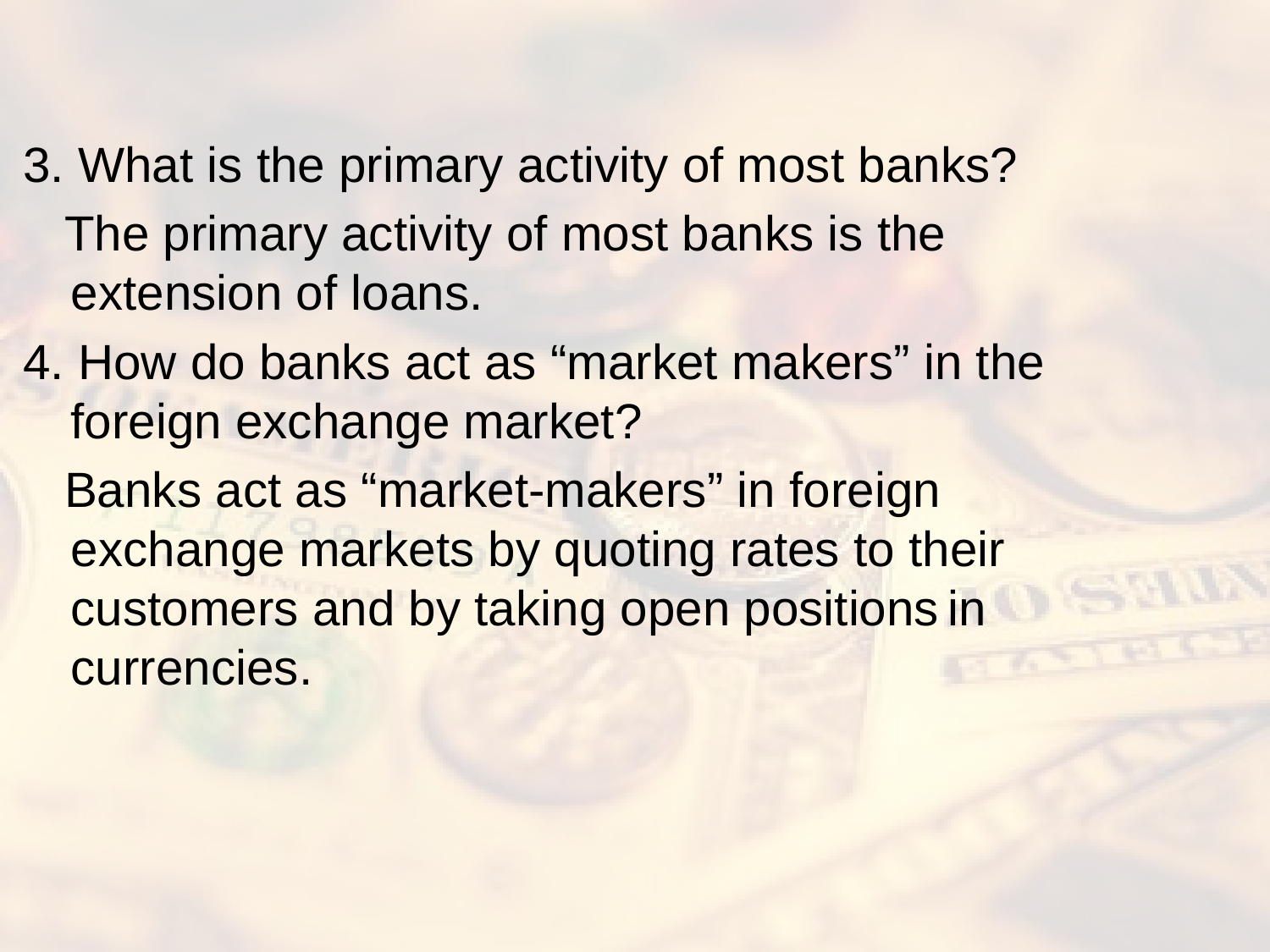

#
3. What is the primary activity of most banks?
   The primary activity of most banks is the extension of loans.
4. How do banks act as “market makers” in the foreign exchange market?
   Banks act as “market-makers” in foreign exchange markets by quoting rates to their customers and by taking open positions in currencies.